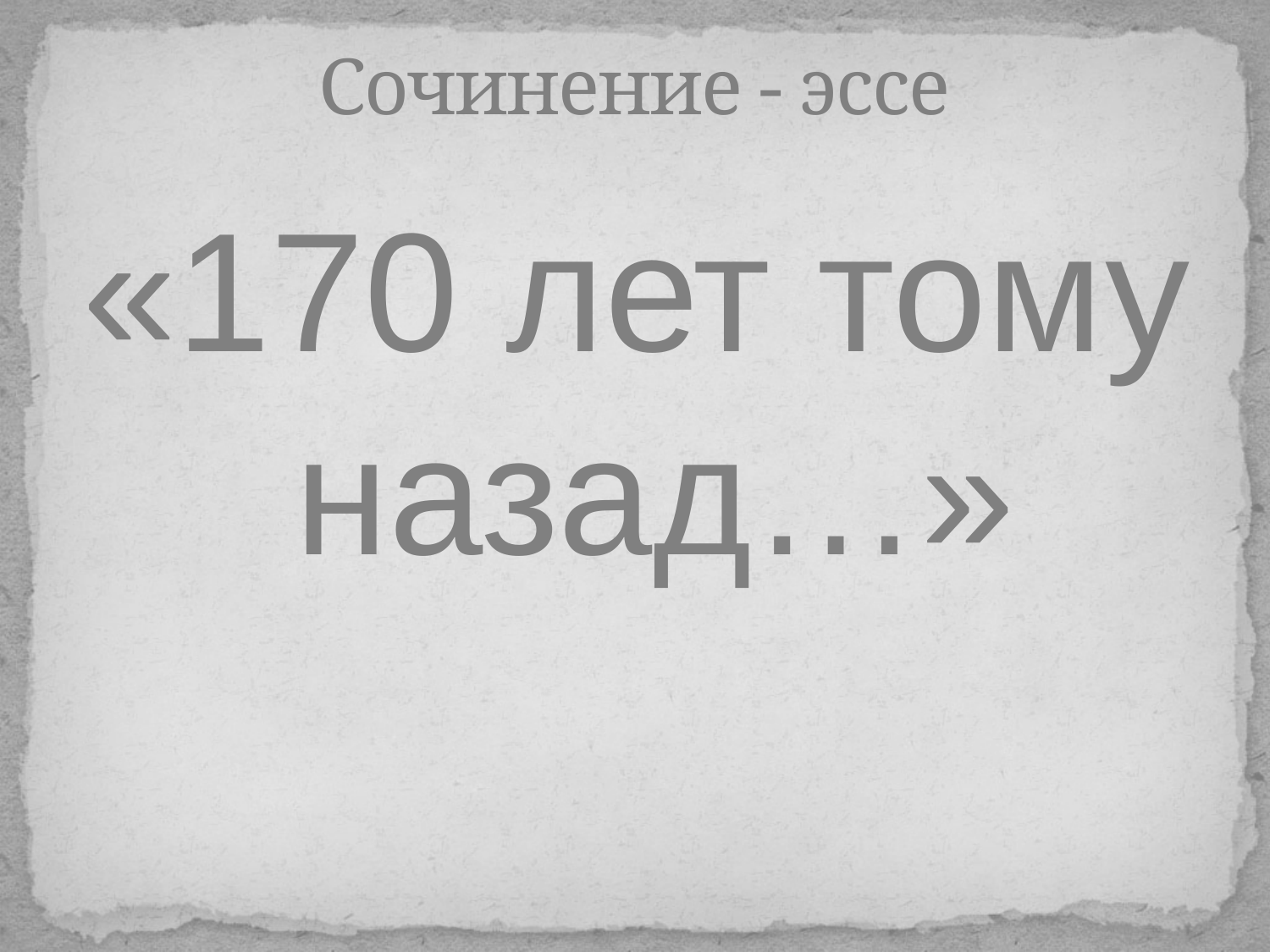

# Сочинение - эссе
«170 лет тому назад…»